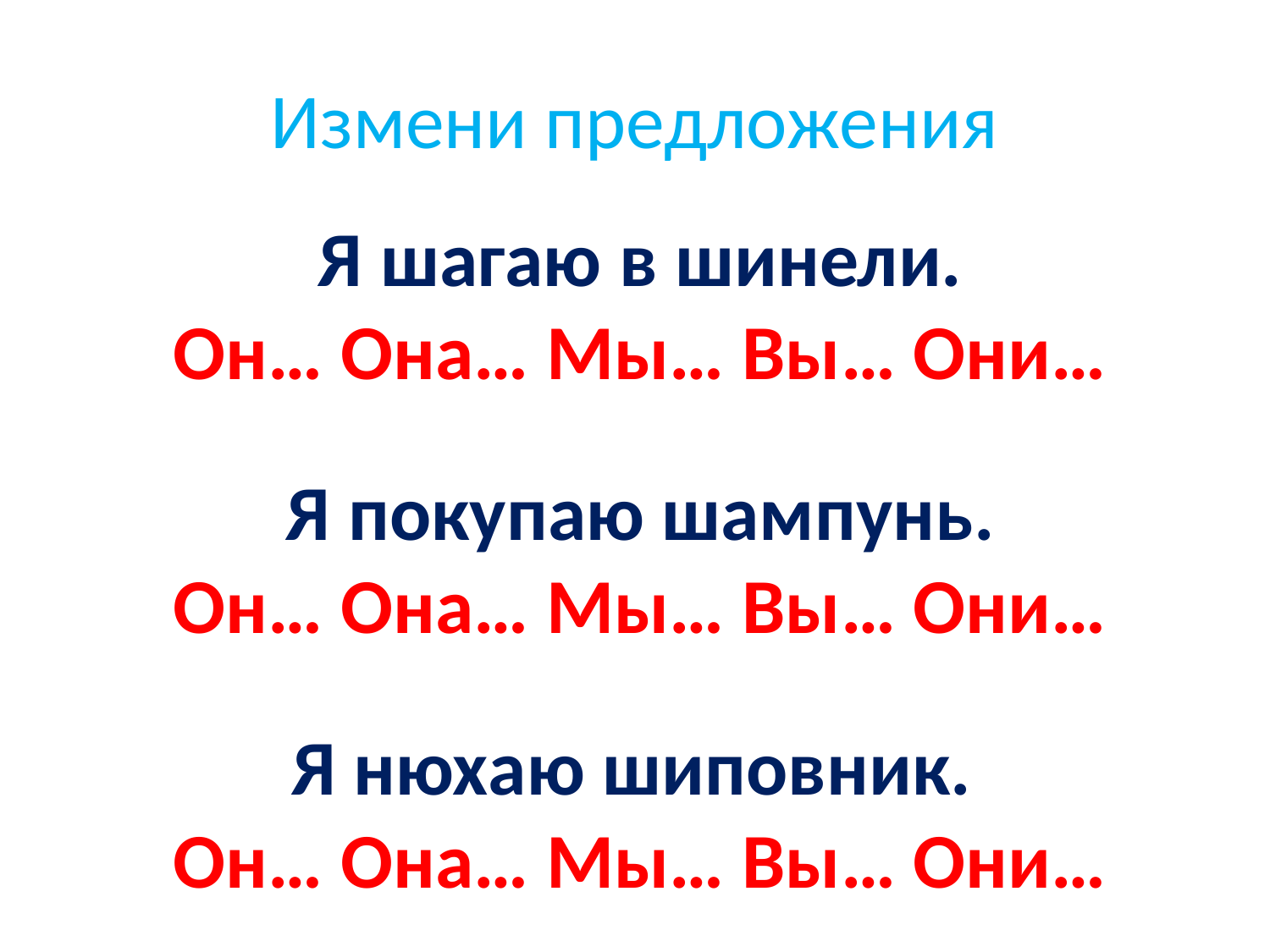

# Измени предложения
Я шагаю в шинели.
Он… Она… Мы… Вы… Они…

Я покупаю шампунь.
Он… Она… Мы… Вы… Они…

Я нюхаю шиповник.
Он… Она… Мы… Вы… Они…